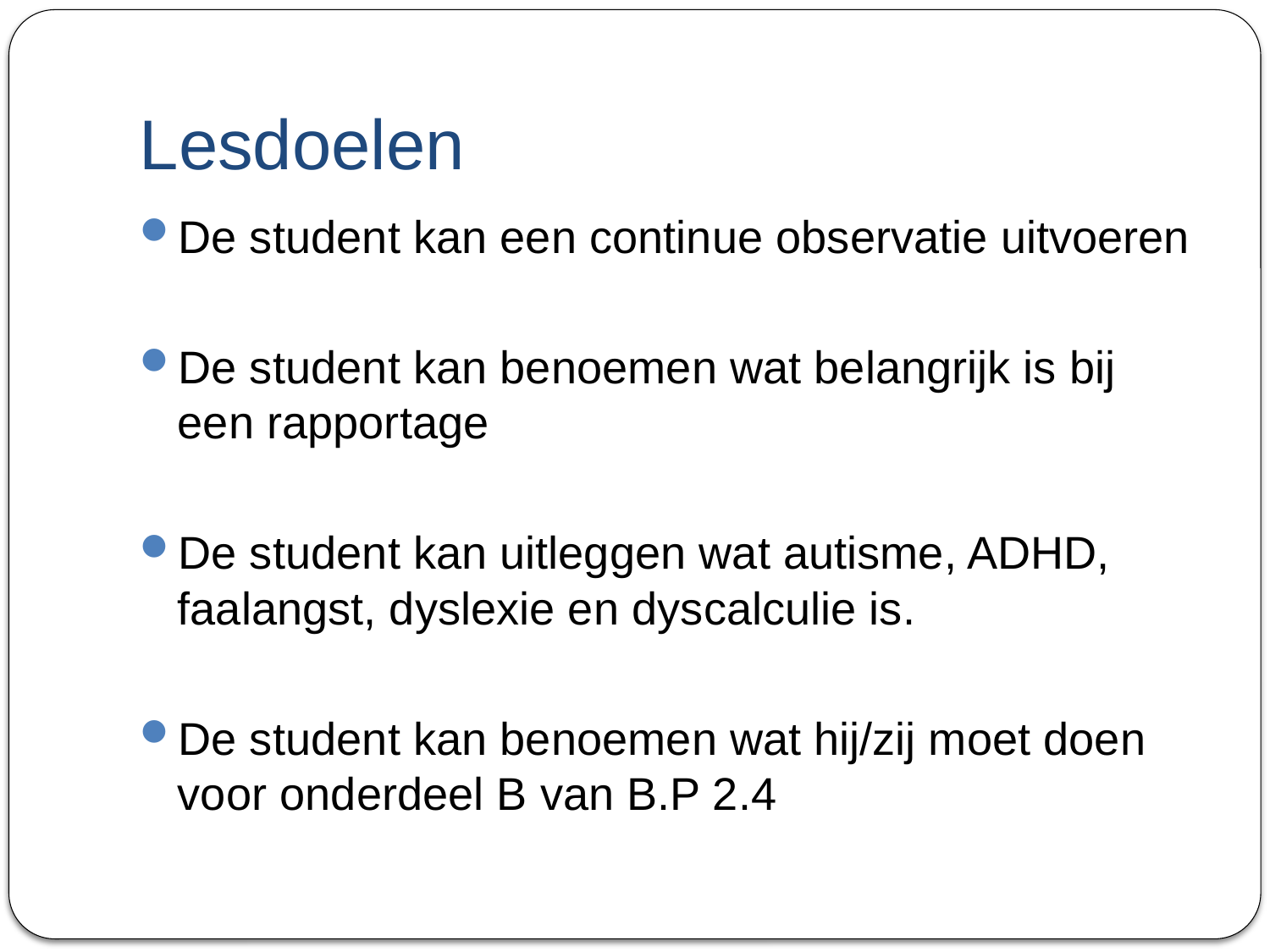

# Lesdoelen
De student kan een continue observatie uitvoeren

De student kan benoemen wat belangrijk is bij een rapportage

De student kan uitleggen wat autisme, ADHD, faalangst, dyslexie en dyscalculie is.

De student kan benoemen wat hij/zij moet doen voor onderdeel B van B.P 2.4